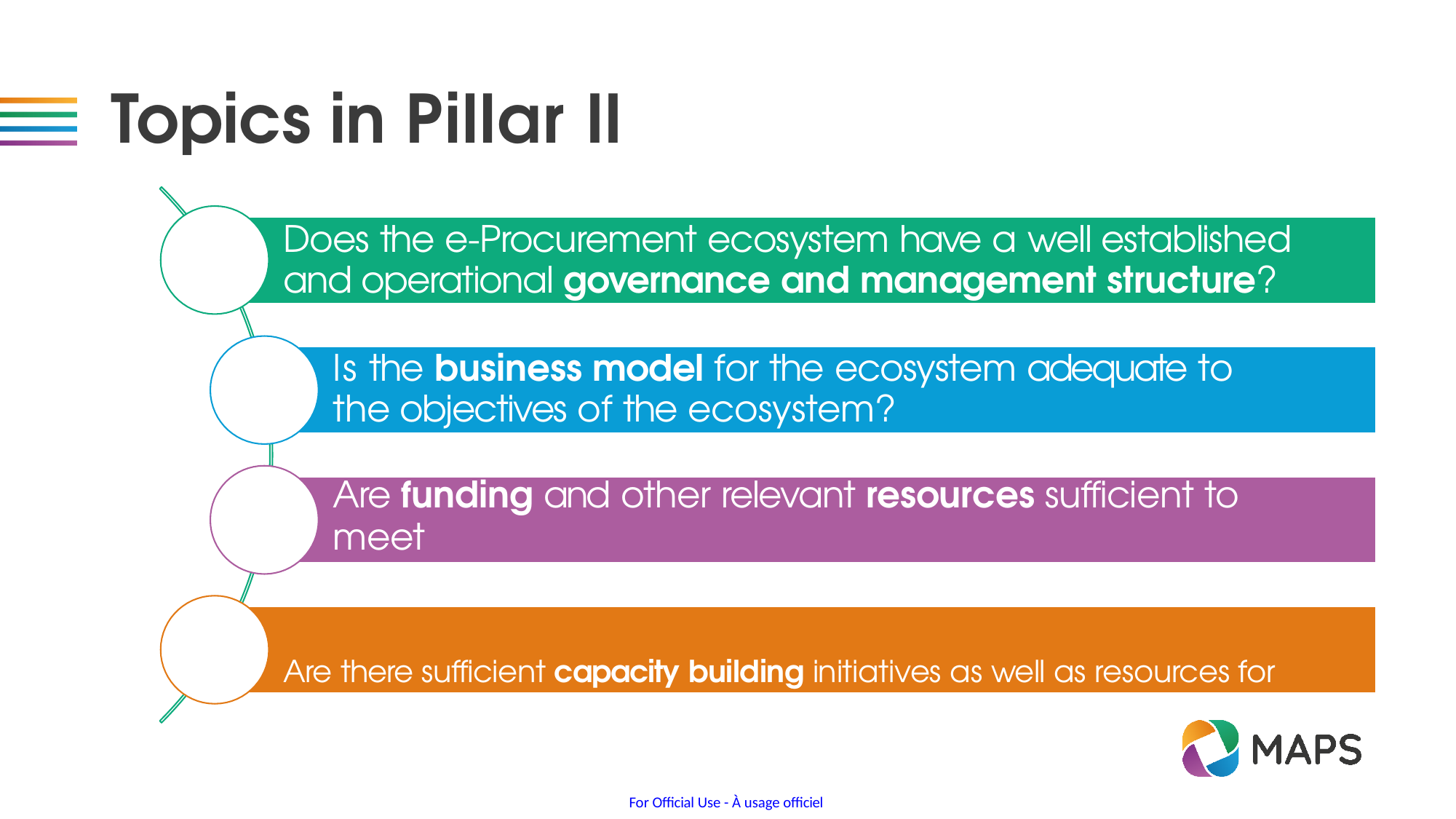

# Topics in Pillar II

Does the e-Procurement ecosystem have a well established and operational governance and management structure?

Is the business model for the ecosystem adequate to the objectives of the ecosystem?

Are funding and other relevant resources sufficient to meet
demand?

Are there sufficient capacity building initiatives as well as resources for advice and assistance in place to make the ecosystem functional?

For Official Use - À usage officiel